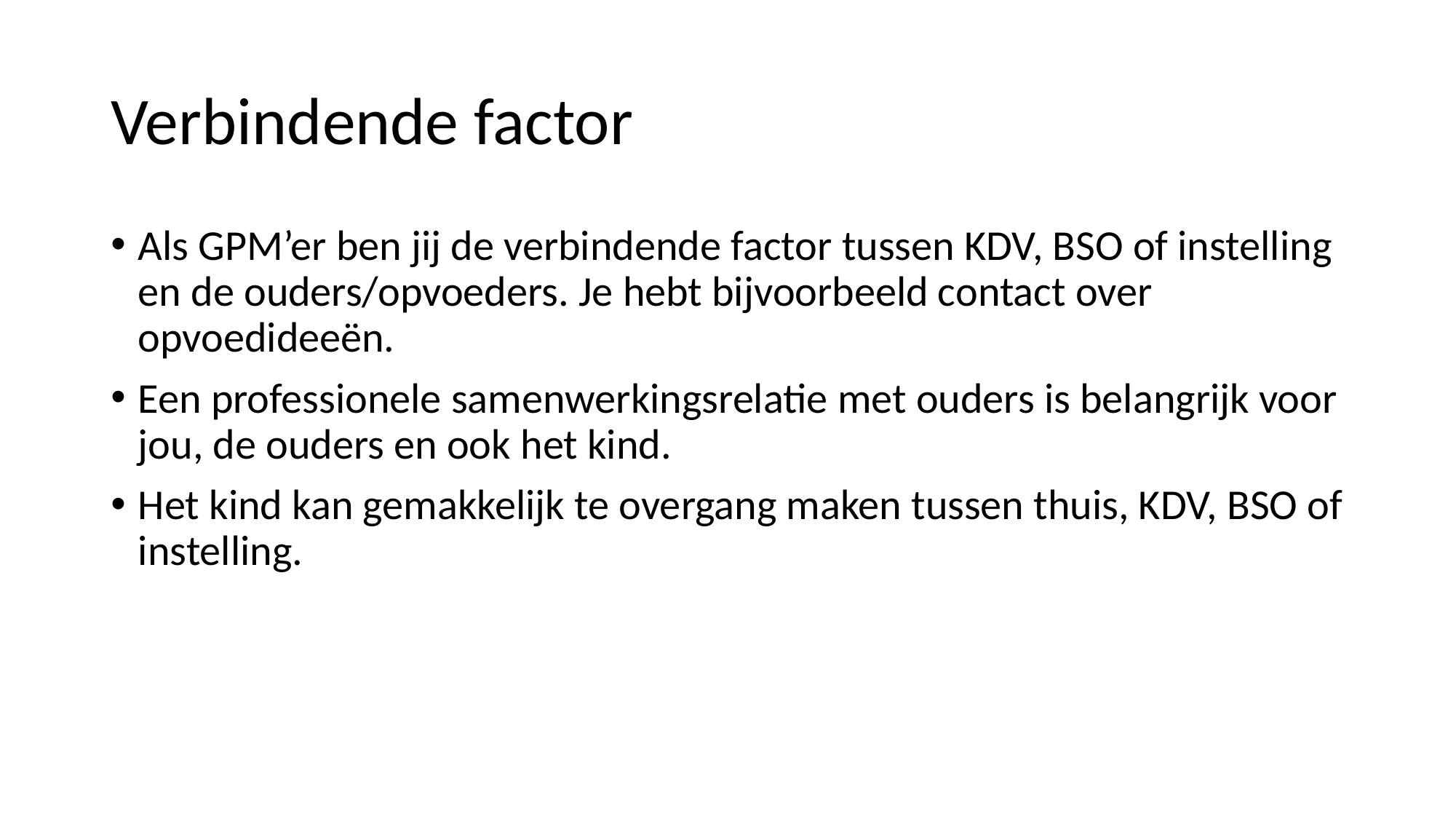

# Verbindende factor
Als GPM’er ben jij de verbindende factor tussen KDV, BSO of instelling en de ouders/opvoeders. Je hebt bijvoorbeeld contact over opvoedideeën.
Een professionele samenwerkingsrelatie met ouders is belangrijk voor jou, de ouders en ook het kind.
Het kind kan gemakkelijk te overgang maken tussen thuis, KDV, BSO of instelling.